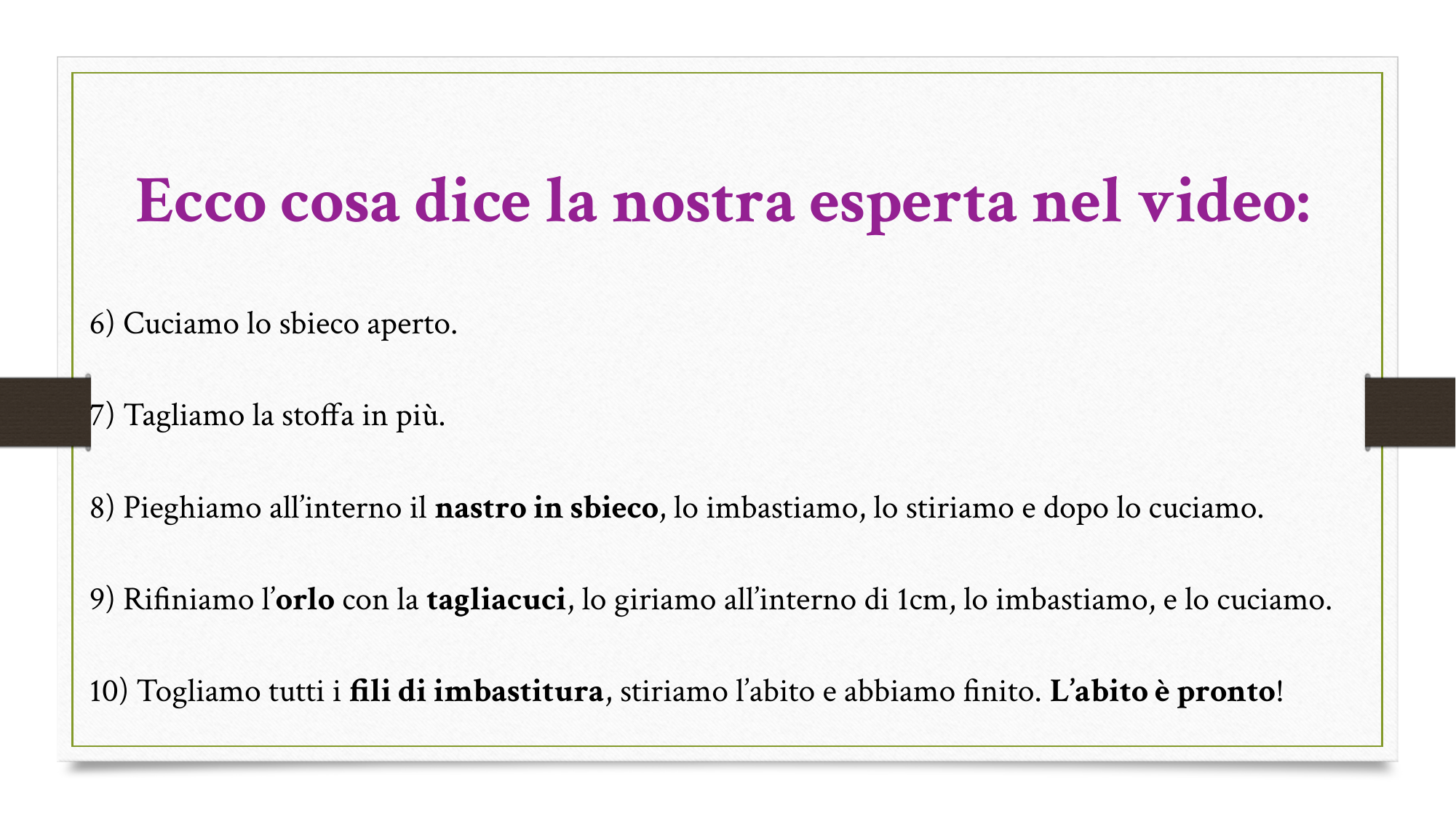

# Ecco cosa dice la nostra esperta nel video:
6) Cuciamo lo sbieco aperto.

7) Tagliamo la stoffa in più.

8) Pieghiamo all’interno il nastro in sbieco, lo imbastiamo, lo stiriamo e dopo lo cuciamo.

9) Rifiniamo l’orlo con la tagliacuci, lo giriamo all’interno di 1cm, lo imbastiamo, e lo cuciamo.

10) Togliamo tutti i fili di imbastitura, stiriamo l’abito e abbiamo finito. L’abito è pronto!